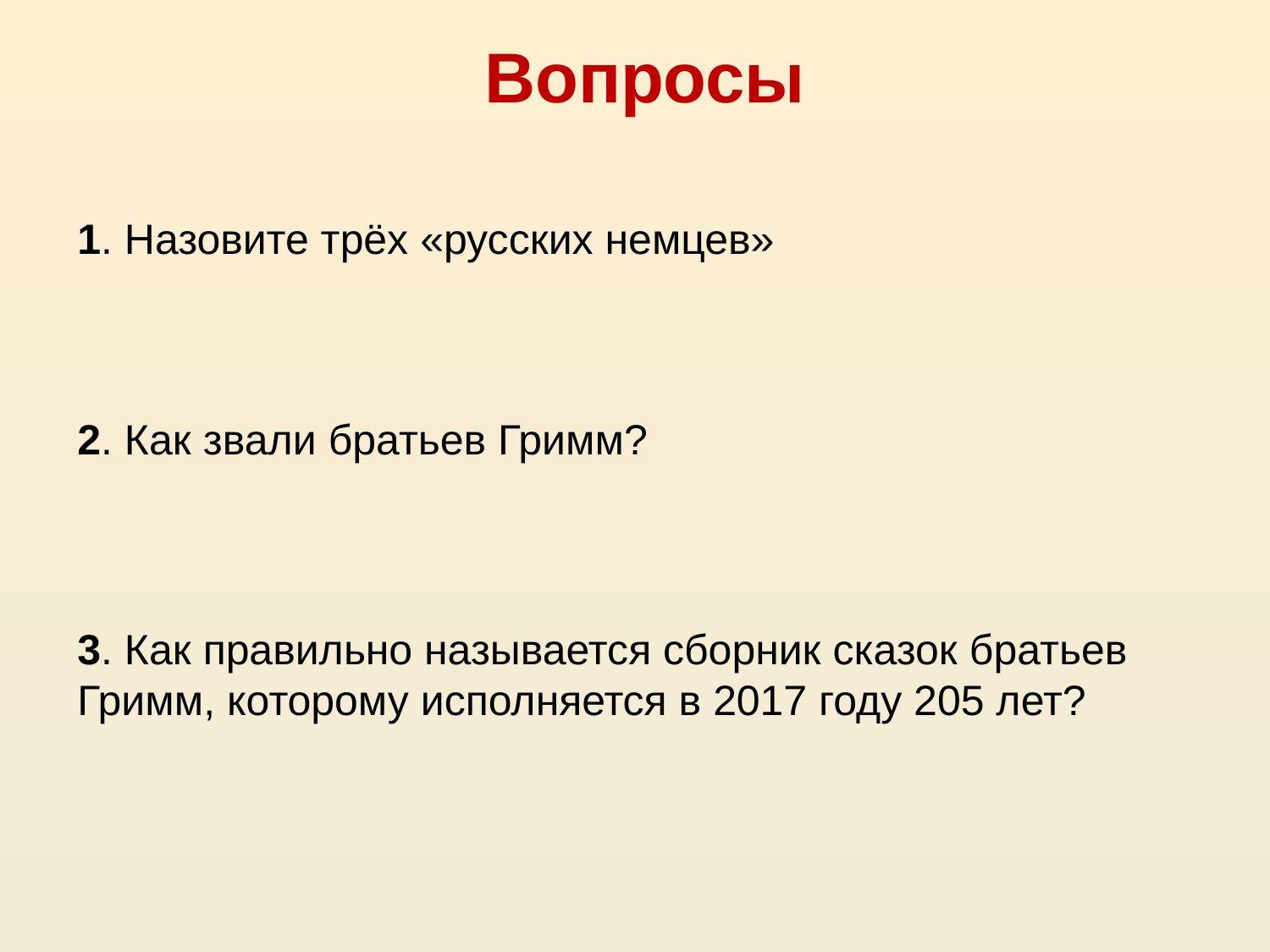

Вопросы
1. Назовите трёх «русских немцев»
2. Как звали братьев Гримм?
3. Как правильно называется сборник сказок братьев Гримм, которому исполняется в 2017 году 205 лет?